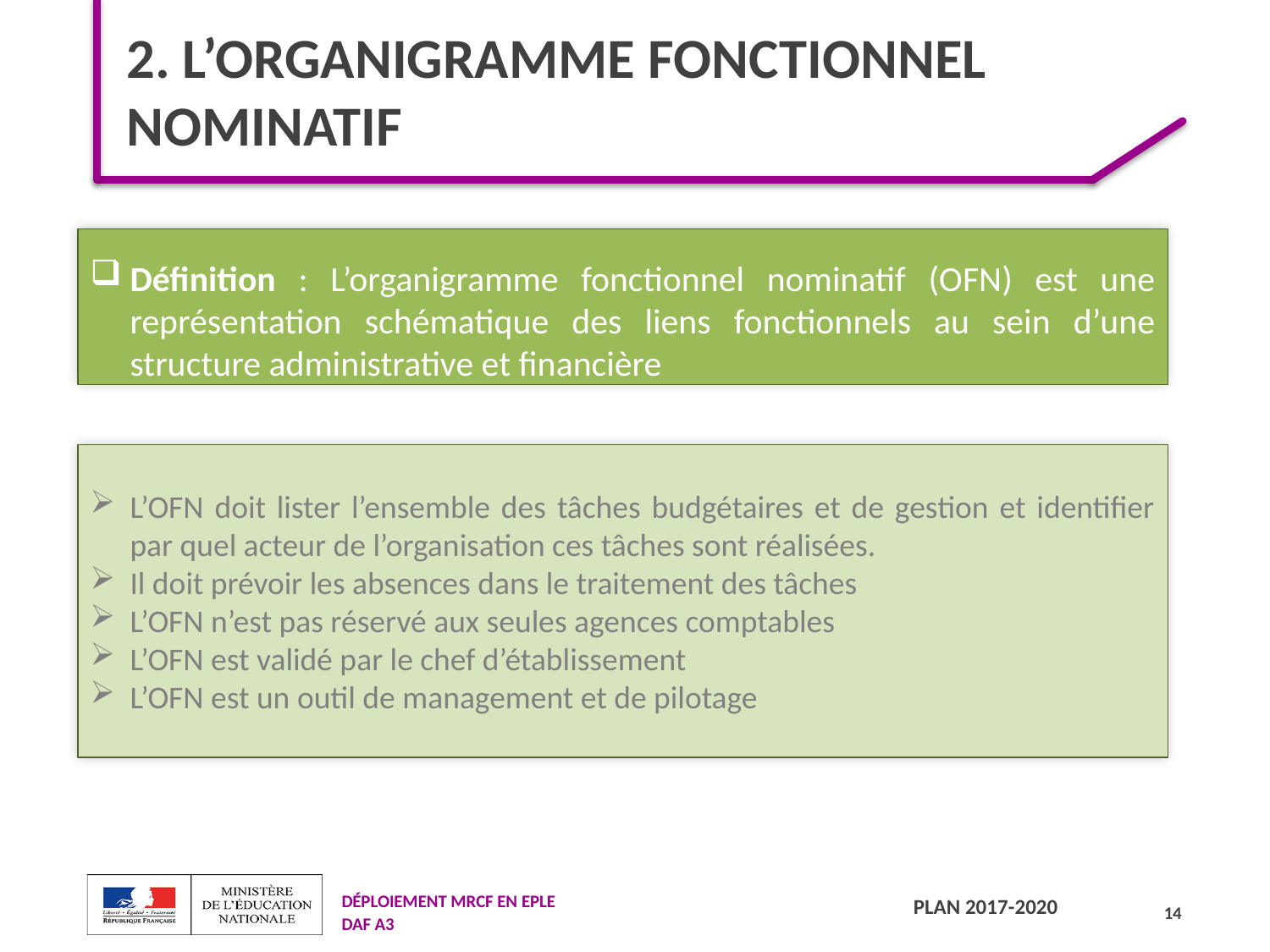

# 2. l’organigramme fonctionnel nominatif

Définition : L’organigramme fonctionnel nominatif (OFN) est une représentation schématique des liens fonctionnels au sein d’une structure administrative et financière
L’OFN doit lister l’ensemble des tâches budgétaires et de gestion et identifier par quel acteur de l’organisation ces tâches sont réalisées.
Il doit prévoir les absences dans le traitement des tâches
L’OFN n’est pas réservé aux seules agences comptables
L’OFN est validé par le chef d’établissement
L’OFN est un outil de management et de pilotage

14